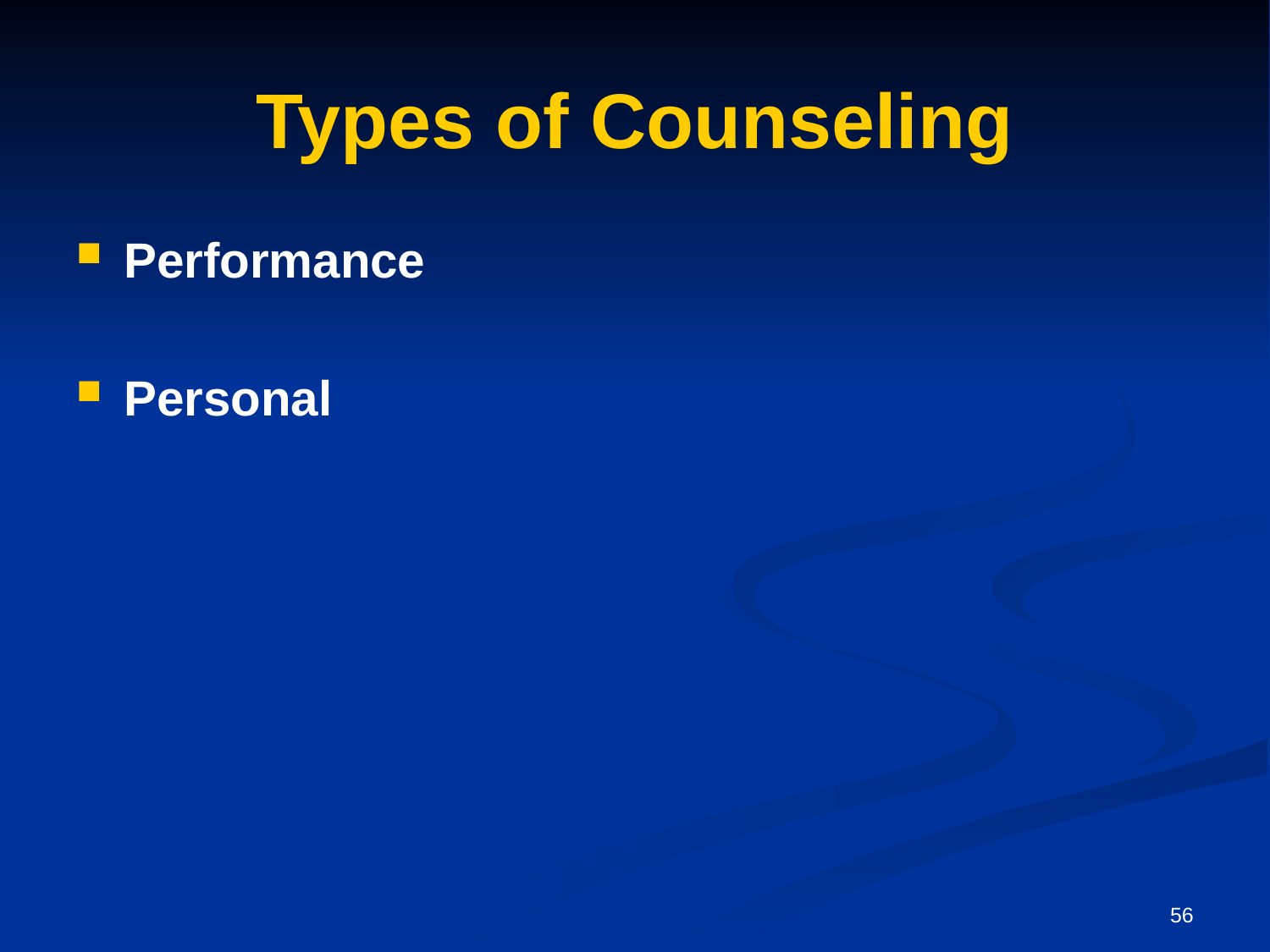

# Types of Counseling
Performance

Personal
56